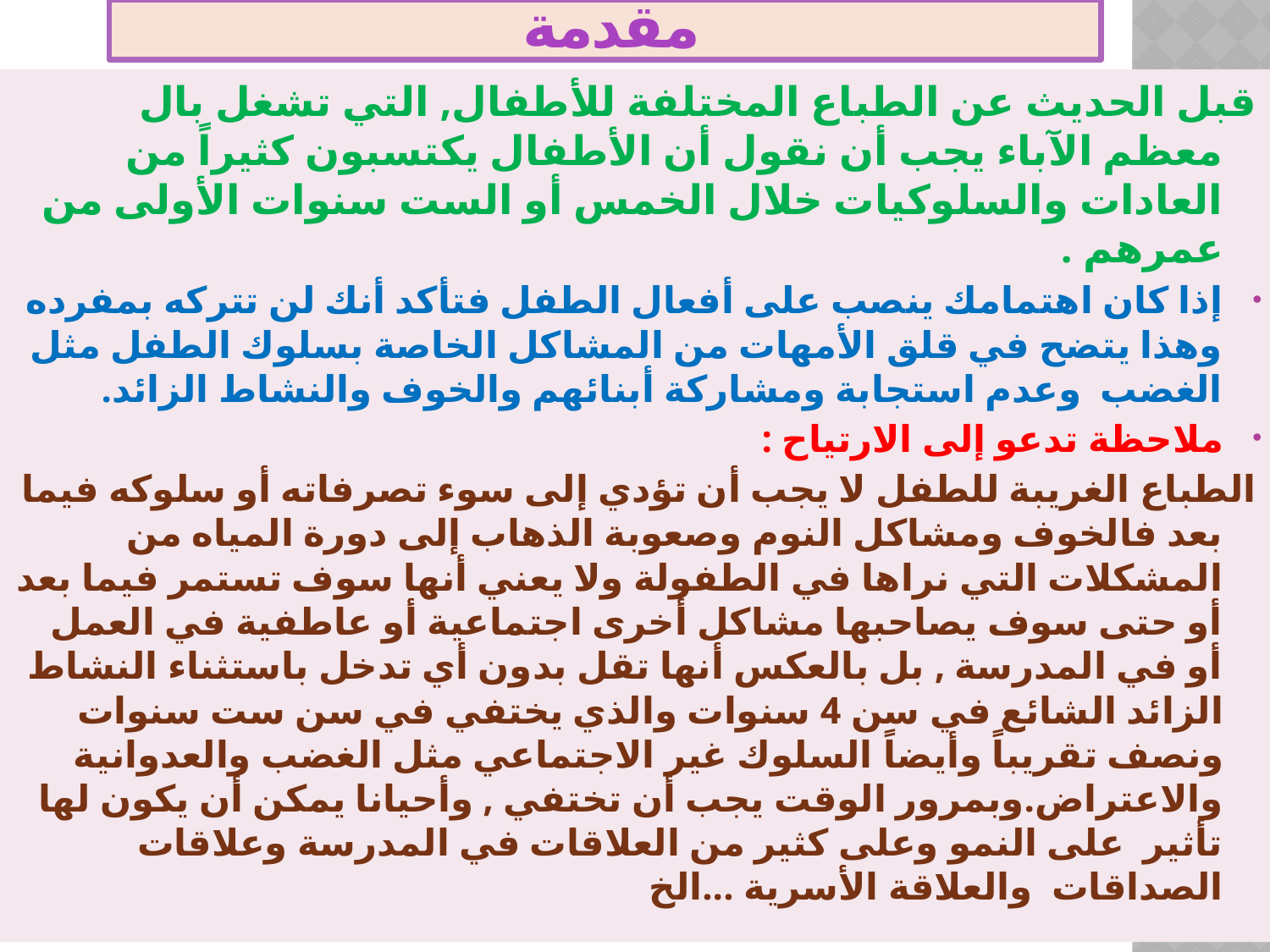

# مقدمة
قبل الحديث عن الطباع المختلفة للأطفال, التي تشغل بال معظم الآباء يجب أن نقول أن الأطفال يكتسبون كثيراً من العادات والسلوكيات خلال الخمس أو الست سنوات الأولى من عمرهم .
إذا كان اهتمامك ينصب على أفعال الطفل فتأكد أنك لن تتركه بمفرده وهذا يتضح في قلق الأمهات من المشاكل الخاصة بسلوك الطفل مثل الغضب  وعدم استجابة ومشاركة أبنائهم والخوف والنشاط الزائد.
ملاحظة تدعو إلى الارتياح :
الطباع الغريبة للطفل لا يجب أن تؤدي إلى سوء تصرفاته أو سلوكه فيما بعد فالخوف ومشاكل النوم وصعوبة الذهاب إلى دورة المياه من المشكلات التي نراها في الطفولة ولا يعني أنها سوف تستمر فيما بعد أو حتى سوف يصاحبها مشاكل أخرى اجتماعية أو عاطفية في العمل أو في المدرسة , بل بالعكس أنها تقل بدون أي تدخل باستثناء النشاط الزائد الشائع في سن 4 سنوات والذي يختفي في سن ست سنوات ونصف تقريباً وأيضاً السلوك غير الاجتماعي مثل الغضب والعدوانية والاعتراض.وبمرور الوقت يجب أن تختفي , وأحيانا يمكن أن يكون لها تأثير  على النمو وعلى كثير من العلاقات في المدرسة وعلاقات الصداقات  والعلاقة الأسرية ...الخ